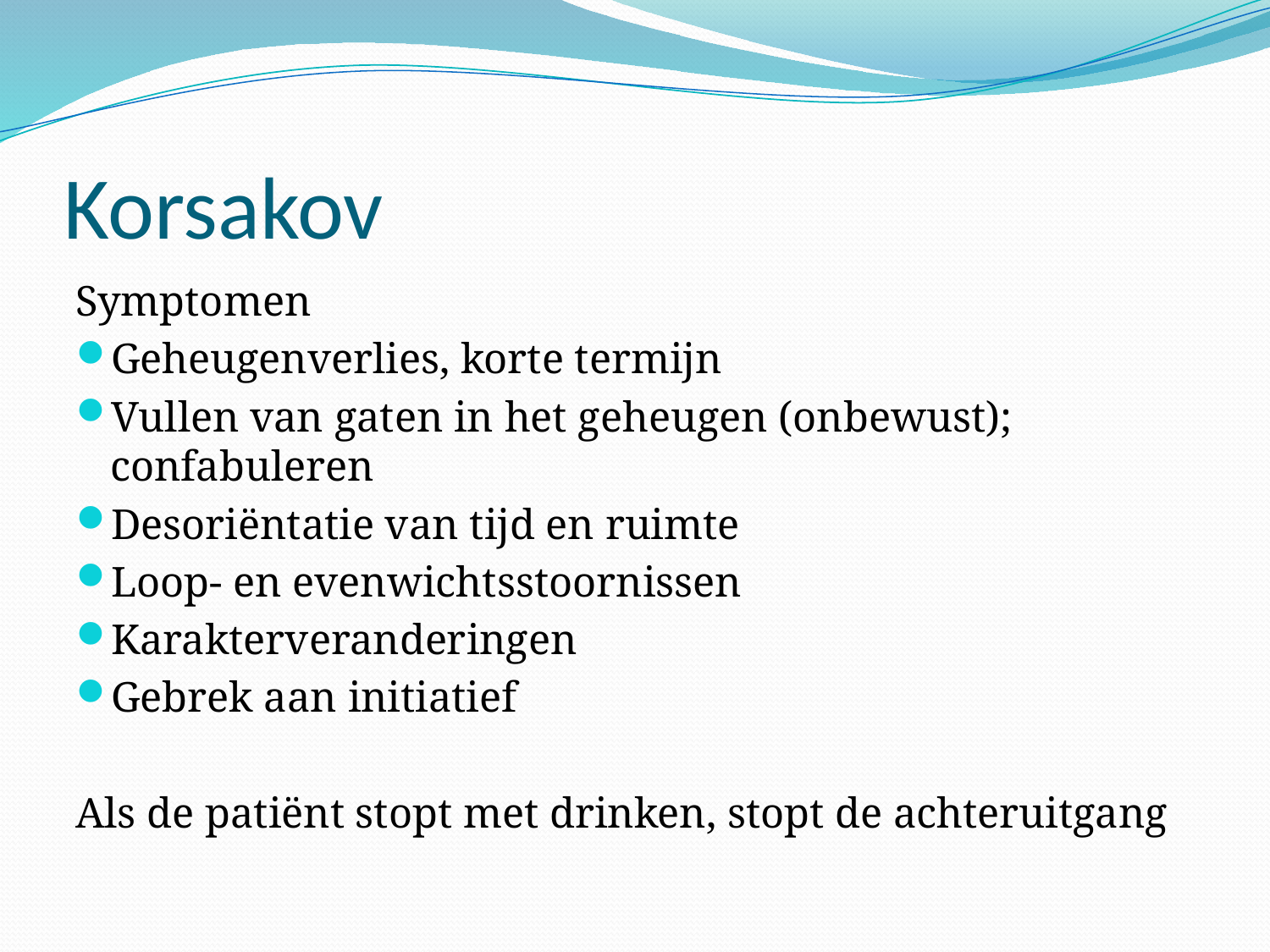

# Korsakov
Symptomen
Geheugenverlies, korte termijn
Vullen van gaten in het geheugen (onbewust); confabuleren
Desoriëntatie van tijd en ruimte
Loop- en evenwichtsstoornissen
Karakterveranderingen
Gebrek aan initiatief

Als de patiënt stopt met drinken, stopt de achteruitgang